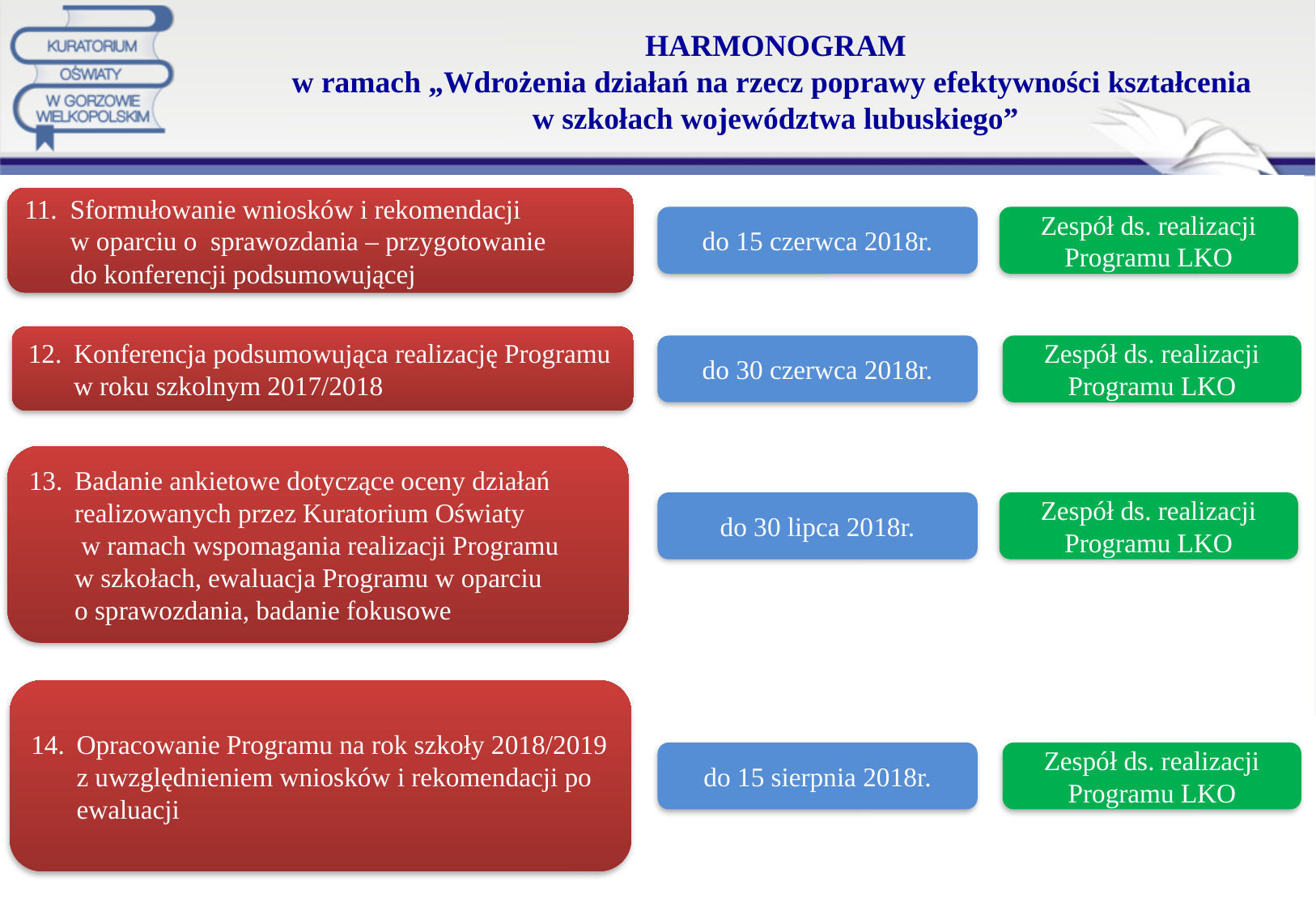

# HARMONOGRAM w ramach „Wdrożenia działań na rzecz poprawy efektywności kształcenia w szkołach województwa lubuskiego”

Sformułowanie wniosków i rekomendacji
w oparciu o  sprawozdania – przygotowanie
do konferencji podsumowującej
do 15 czerwca 2018r.
Zespół ds. realizacji Programu LKO
Konferencja podsumowująca realizację Programu w roku szkolnym 2017/2018
do 30 czerwca 2018r.
Zespół ds. realizacji Programu LKO
Badanie ankietowe dotyczące oceny działań realizowanych przez Kuratorium Oświaty
 w ramach wspomagania realizacji Programu w szkołach, ewaluacja Programu w oparciu
o sprawozdania, badanie fokusowe
do 30 lipca 2018r.
Zespół ds. realizacji Programu LKO
Opracowanie Programu na rok szkoły 2018/2019 z uwzględnieniem wniosków i rekomendacji po ewaluacji
do 15 sierpnia 2018r.
Zespół ds. realizacji Programu LKO